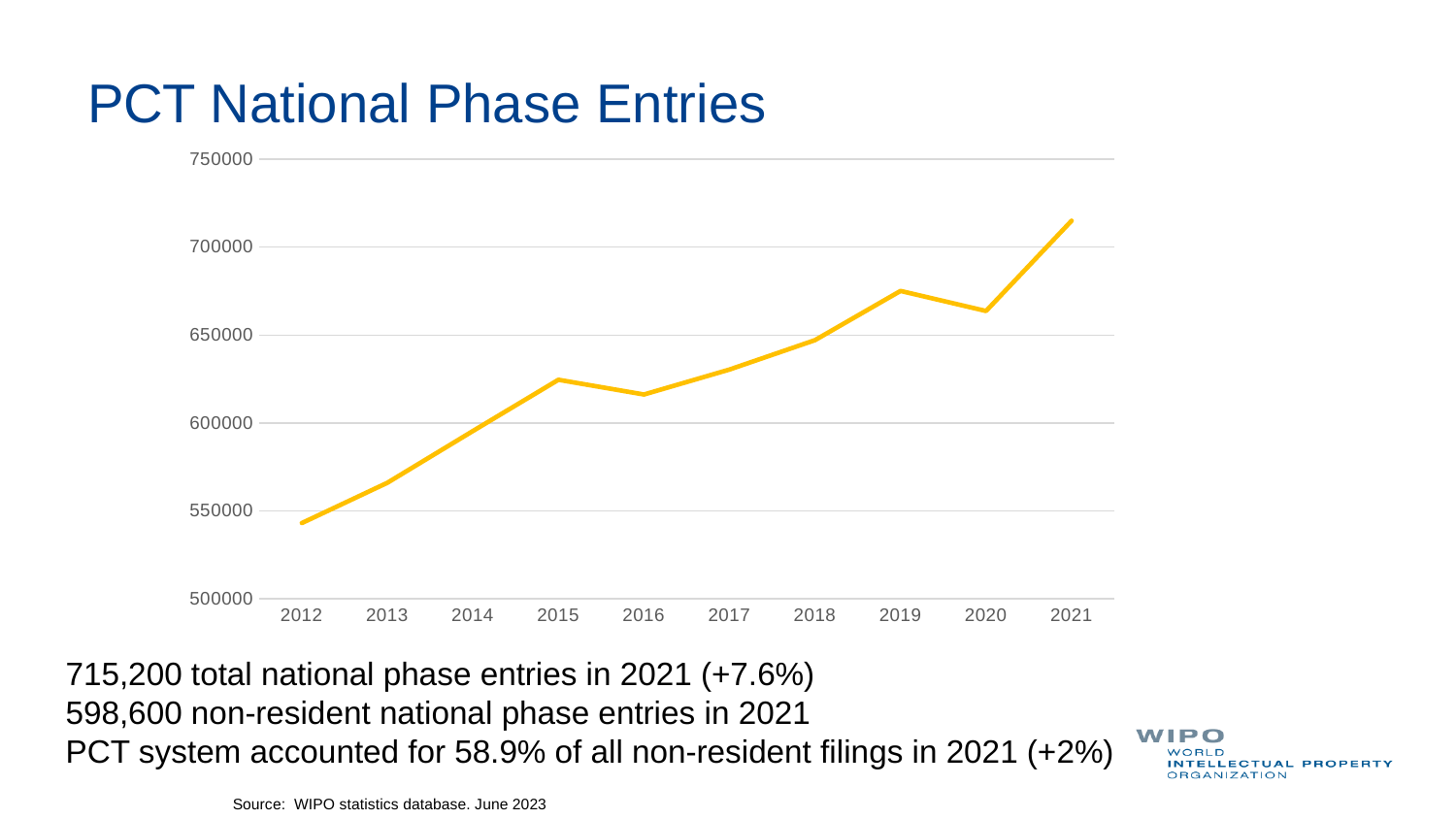

# PCT National Phase Entries

### Chart

| Category | Nuber |
|---|---|
| 2012 | 543100.0 |
| 2013 | 566000.0 |
| 2014 | 595400.0 |
| 2015 | 624600.0 |
| 2016 | 616200.0 |
| 2017 | 630400.0 |
| 2018 | 647100.0 |
| 2019 | 675100.0 |
| 2020 | 663700.0 |
| 2021 | 715000.0 |
715,200 total national phase entries in 2021 (+7.6%)
598,600 non-resident national phase entries in 2021
PCT system accounted for 58.9% of all non-resident filings in 2021 (+2%)
Source:  WIPO statistics database. June 2023